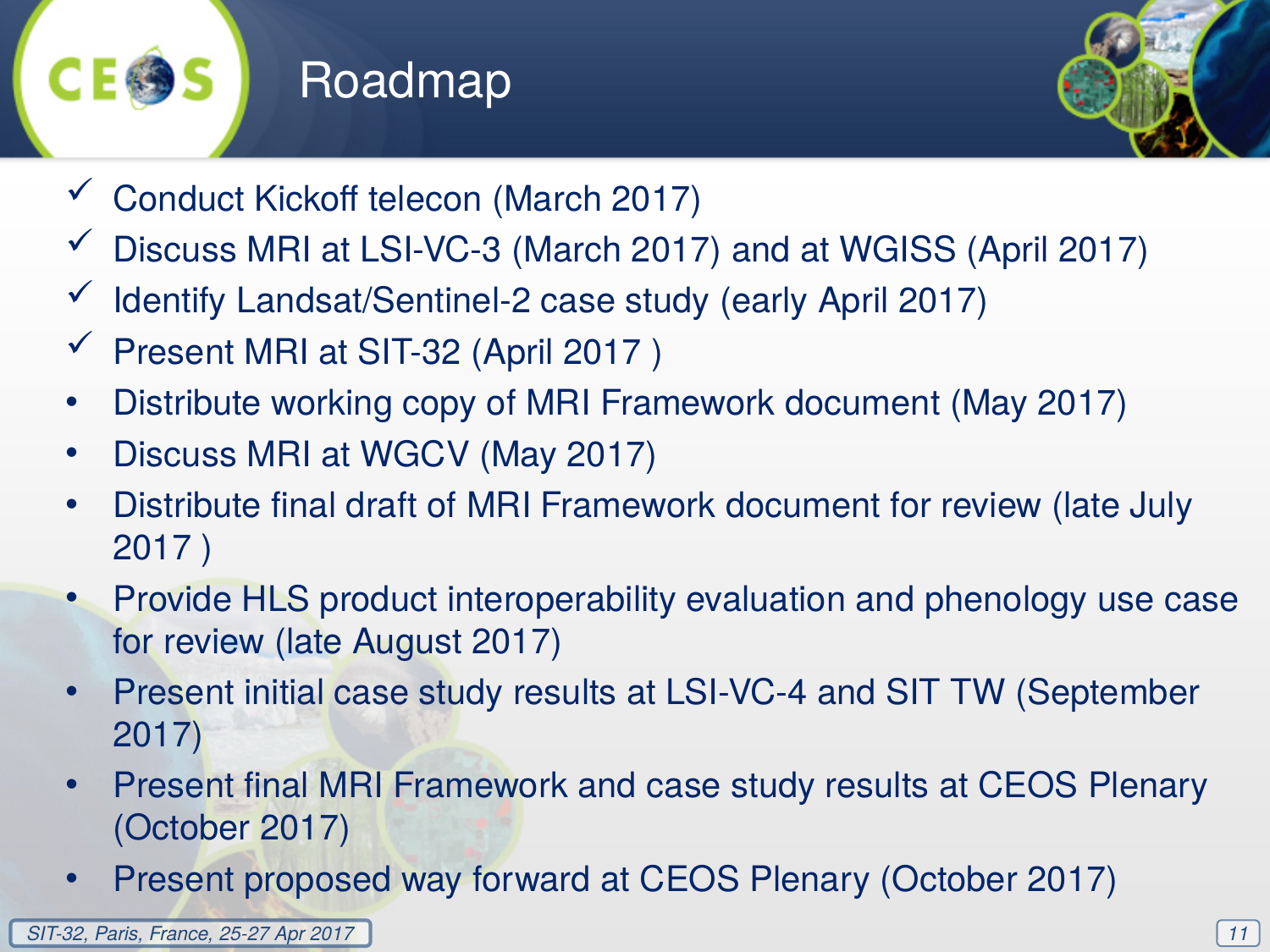

Roadmap
Conduct Kickoff telecon (March 2017)
Discuss MRI at LSI-VC-3 (March 2017) and at WGISS (April 2017)
Identify Landsat/Sentinel-2 case study (early April 2017)
Present MRI at SIT-32 (April 2017 )
Distribute working copy of MRI Framework document (May 2017)
Discuss MRI at WGCV (May 2017)
Distribute final draft of MRI Framework document for review (late July 2017 )
Provide HLS product interoperability evaluation and phenology use case for review (late August 2017)
Present initial case study results at LSI-VC-4 and SIT TW (September 2017)
Present final MRI Framework and case study results at CEOS Plenary (October 2017)
Present proposed way forward at CEOS Plenary (October 2017)
11